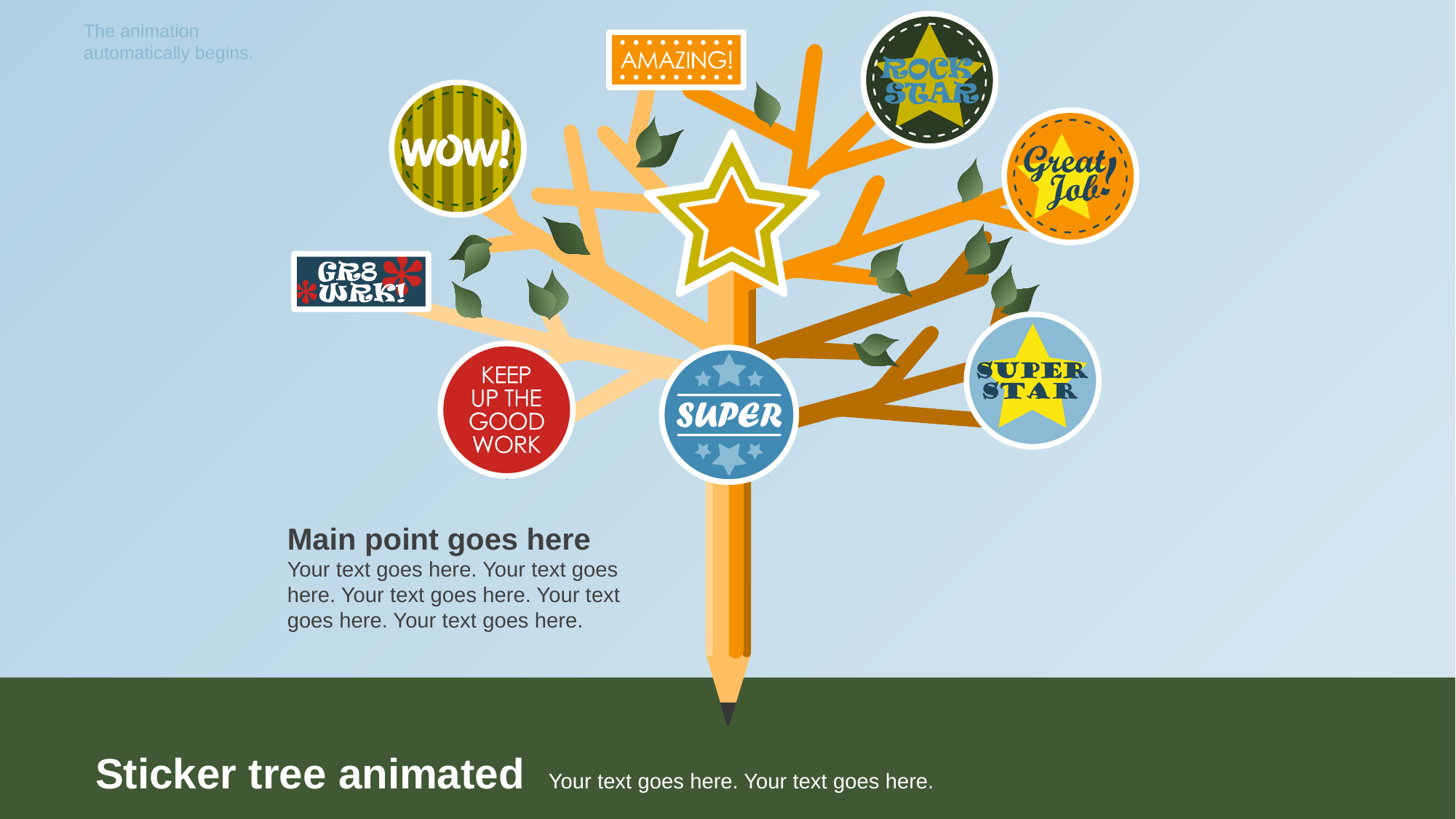

The animation
automatically begins.

Main point goes here
Your text goes here. Your text goes here. Your text goes here. Your text goes here. Your text goes here.

Sticker tree animated  Your text goes here. Your text goes here.